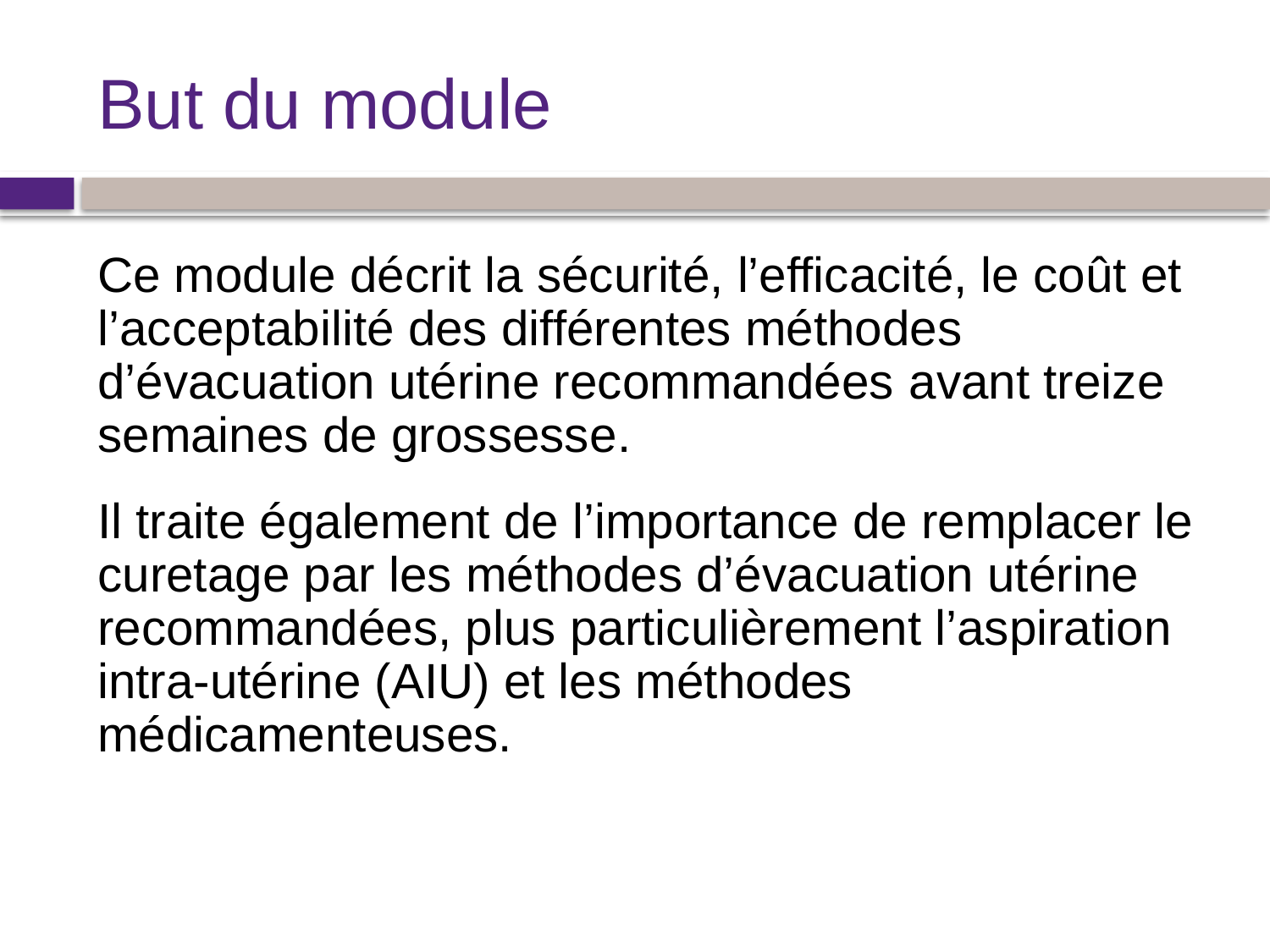

# But du module
Ce module décrit la sécurité, l’efficacité, le coût et l’acceptabilité des différentes méthodes d’évacuation utérine recommandées avant treize semaines de grossesse.
Il traite également de l’importance de remplacer le curetage par les méthodes d’évacuation utérine recommandées, plus particulièrement l’aspiration intra-utérine (AIU) et les méthodes médicamenteuses.